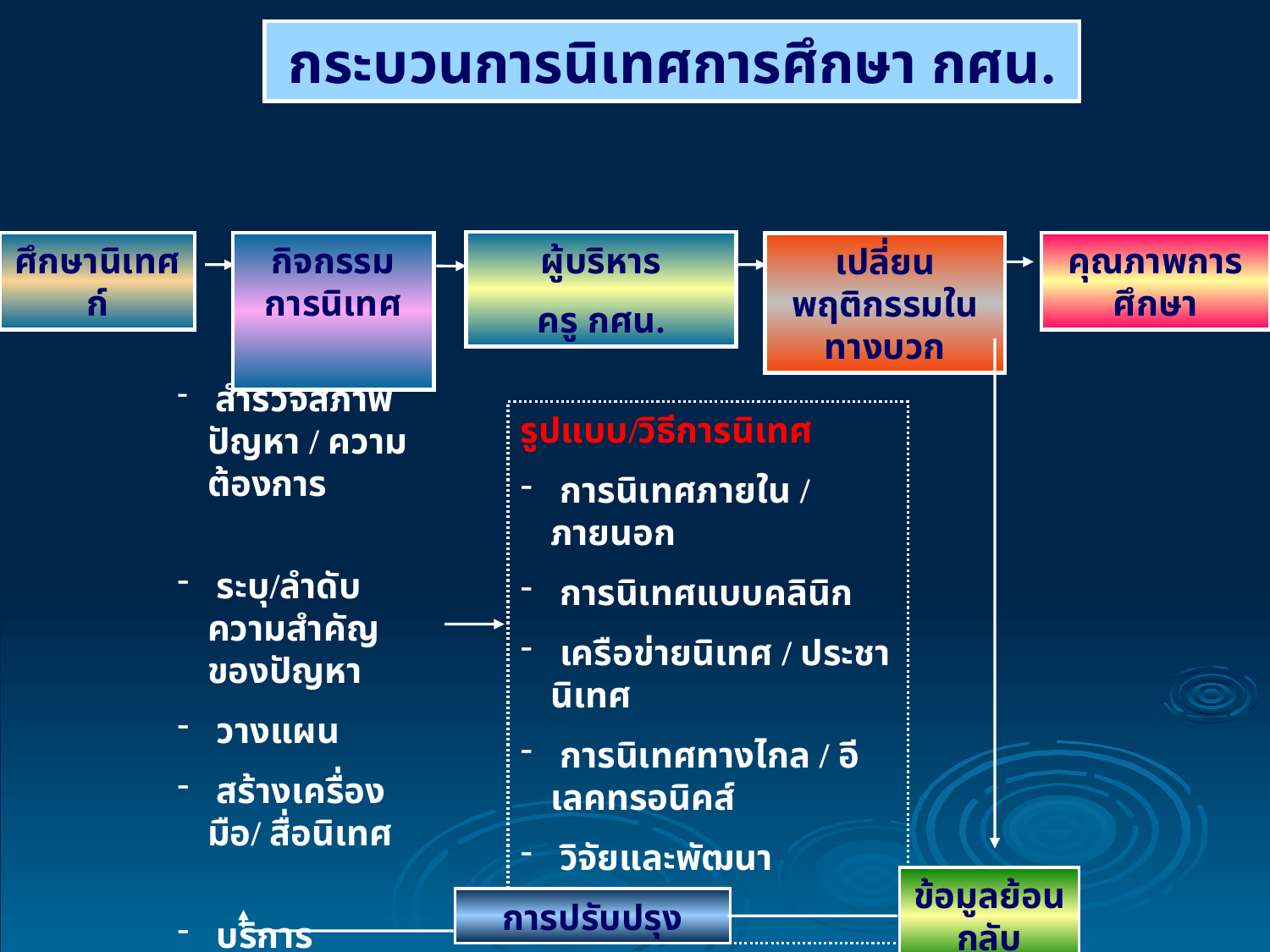

กระบวนการนิเทศการศึกษา กศน.
ผู้บริหาร
ครู กศน.
ศึกษานิเทศก์
กิจกรรมการนิเทศ

คุณภาพการศึกษา
เปลี่ยนพฤติกรรมในทางบวก

 สำรวจสภาพปัญหา / ความต้องการ
 ระบุ/ลำดับความสำคัญของปัญหา
 วางแผน
 สร้างเครื่องมือ/ สื่อนิเทศ
 บริการกิจกรรมนิเทศ
 ประเมินผล
 จัดทำรายงาน
รูปแบบ/วิธีการนิเทศ
 การนิเทศภายใน / ภายนอก
 การนิเทศแบบคลินิก
 เครือข่ายนิเทศ / ประชานิเทศ
 การนิเทศทางไกล / อีเลคทรอนิคส์
 วิจัยและพัฒนา
ฯลฯ

ข้อมูลย้อนกลับ
การปรับปรุง